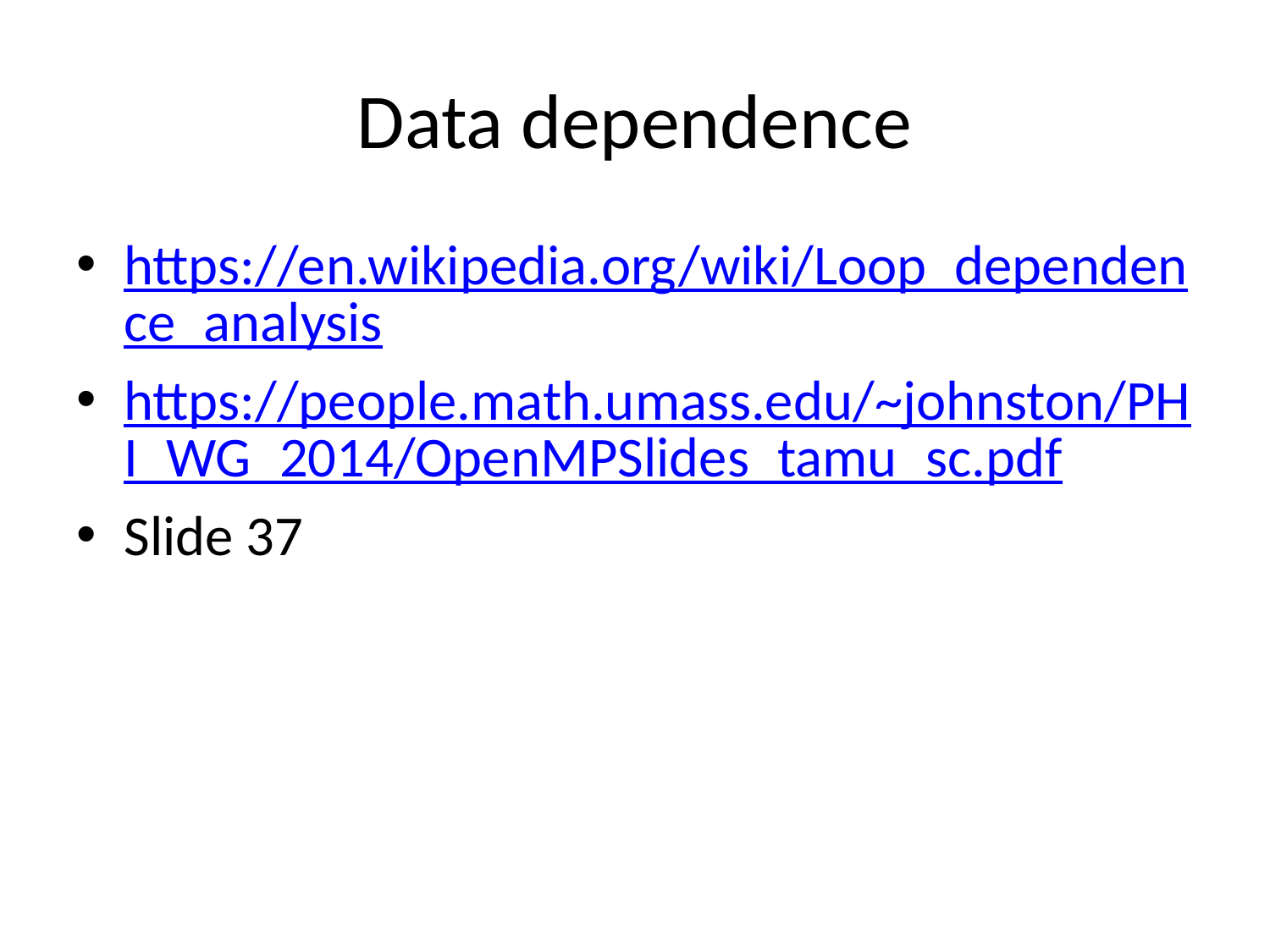

# Data dependence
https://en.wikipedia.org/wiki/Loop_dependence_analysis
https://people.math.umass.edu/~johnston/PHI_WG_2014/OpenMPSlides_tamu_sc.pdf
Slide 37